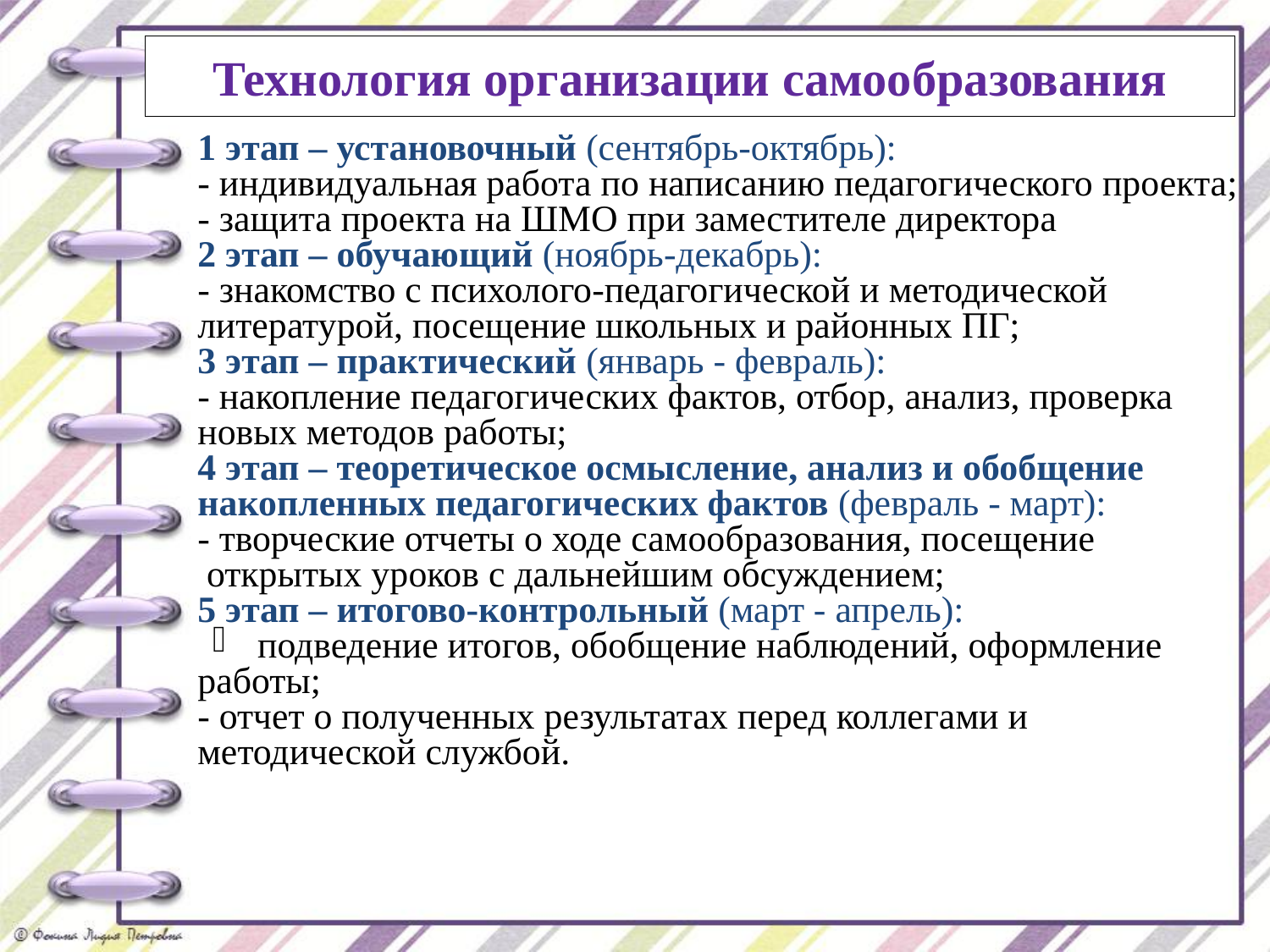

Технология организации самообразования
1 этап – установочный (сентябрь-октябрь):
- индивидуальная работа по написанию педагогического проекта;
- защита проекта на ШМО при заместителе директора
2 этап – обучающий (ноябрь-декабрь):
- знакомство с психолого-педагогической и методической
литературой, посещение школьных и районных ПГ;
3 этап – практический (январь - февраль):
- накопление педагогических фактов, отбор, анализ, проверка
новых методов работы;
4 этап – теоретическое осмысление, анализ и обобщение
накопленных педагогических фактов (февраль - март):
- творческие отчеты о ходе самообразования, посещение
 открытых уроков с дальнейшим обсуждением;
5 этап – итогово-контрольный (март - апрель):
подведение итогов, обобщение наблюдений, оформление
работы;
- отчет о полученных результатах перед коллегами и
методической службой.